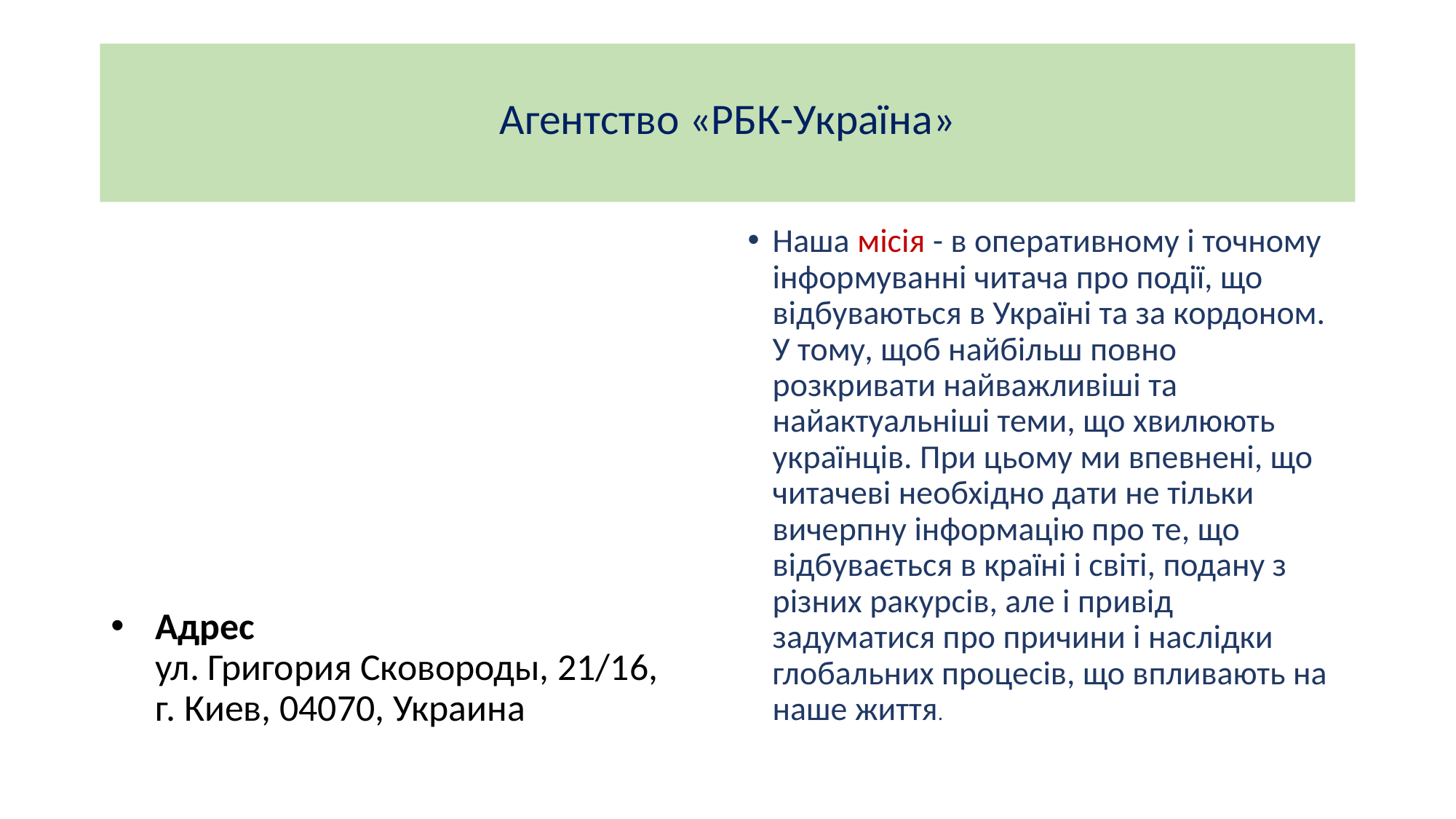

# Агентство «РБК-Україна»

Адрес
ул. Григория Сковороды, 21/16,
г. Киев, 04070, Украина
Наша місія - в оперативному і точному інформуванні читача про події, що відбуваються в Україні та за кордоном. У тому, щоб найбільш повно розкривати найважливіші та найактуальніші теми, що хвилюють українців. При цьому ми впевнені, що читачеві необхідно дати не тільки вичерпну інформацію про те, що відбувається в країні і світі, подану з різних ракурсів, але і привід задуматися про причини і наслідки глобальних процесів, що впливають на наше життя.